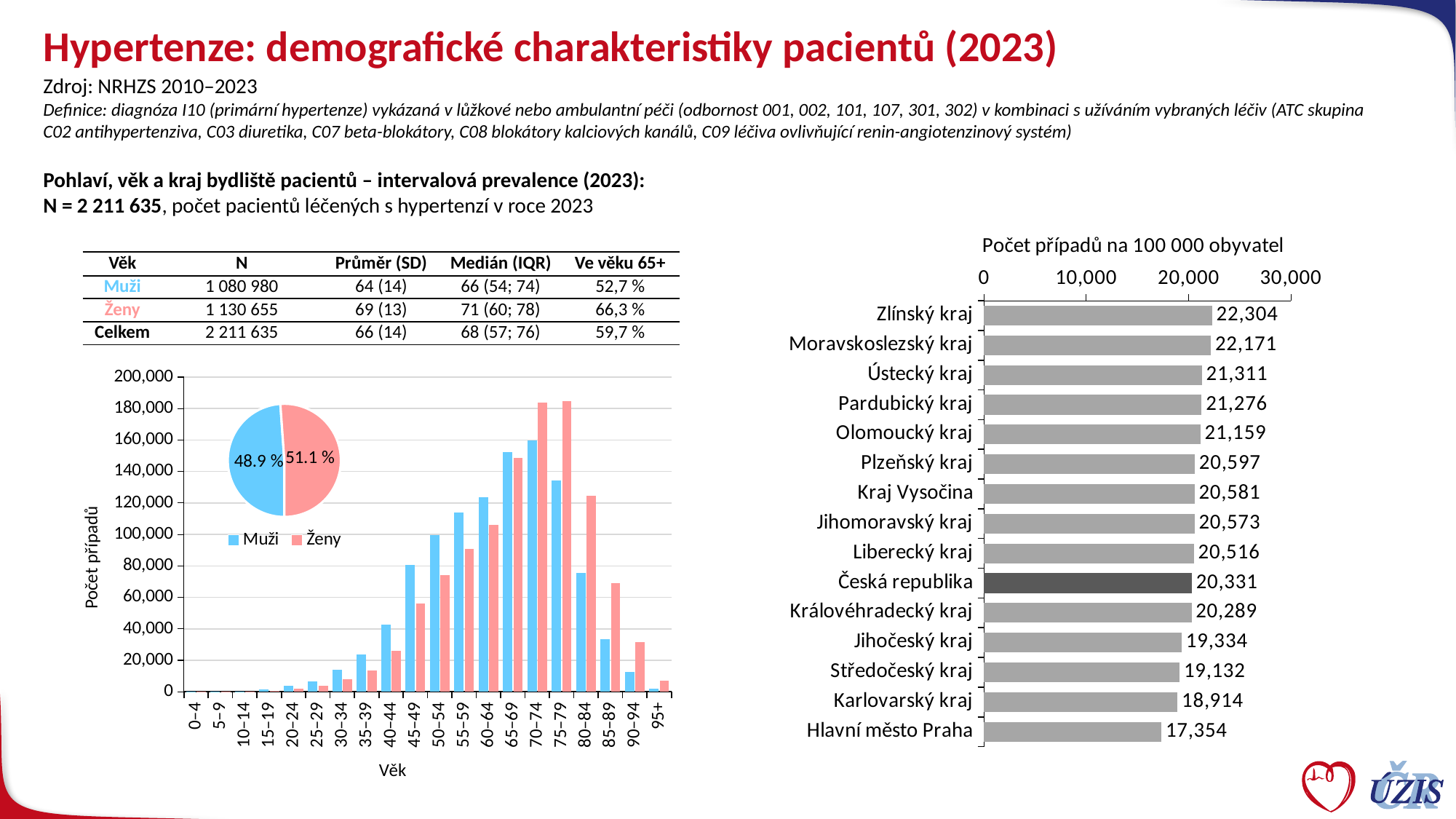

# Hypertenze: demografické charakteristiky pacientů (2023)
Zdroj: NRHZS 2010–2023
Definice: diagnóza I10 (primární hypertenze) vykázaná v lůžkové nebo ambulantní péči (odbornost 001, 002, 101, 107, 301, 302) v kombinaci s užíváním vybraných léčiv (ATC skupina C02 antihypertenziva, C03 diuretika, C07 beta-blokátory, C08 blokátory kalciových kanálů, C09 léčiva ovlivňující renin-angiotenzinový systém)
Pohlaví, věk a kraj bydliště pacientů – intervalová prevalence (2023):
N = 2 211 635, počet pacientů léčených s hypertenzí v roce 2023

### Chart

| Category | Řada 1 | Řada 2 | Řada 3 |
|---|---|---|---|
| Zlínský kraj | 22303.714847340463 | None | None |
| Moravskoslezský kraj | 22171.28529932958 | None | None |
| Ústecký kraj | 21310.791657233975 | None | None |
| Pardubický kraj | 21275.917606810526 | None | None |
| Olomoucký kraj | 21159.152325416013 | None | None |
| Plzeňský kraj | 20597.29770481916 | None | None |
| Kraj Vysočina | 20581.25523433375 | None | None |
| Jihomoravský kraj | 20572.648398690566 | None | None |
| Liberecký kraj | 20516.150516150516 | None | None |
| Česká republika | 20331.186439618454 | None | 20331.186439618454 |
| Královéhradecký kraj | 20288.771955669174 | None | None |
| Jihočeský kraj | 19333.779763269824 | None | None |
| Středočeský kraj | 19132.30955495081 | None | None |
| Karlovarský kraj | 18914.172576992445 | None | None |
| Hlavní město Praha | 17354.00564928176 | None | None |
| Věk | N | Průměr (SD) | Medián (IQR) | Ve věku 65+ |
| --- | --- | --- | --- | --- |
| Muži | 1 080 980 | 64 (14) | 66 (54; 74) | 52,7 % |
| Ženy | 1 130 655 | 69 (13) | 71 (60; 78) | 66,3 % |
| Celkem | 2 211 635 | 66 (14) | 68 (57; 76) | 59,7 % |

### Chart

| Category | Muži | Ženy |
|---|---|---|
| 0–4 | 14.0 | 5.0 |
| 5–9 | 32.0 | 39.0 |
| 10–14 | 213.0 | 150.0 |
| 15–19 | 1646.0 | 641.0 |
| 20–24 | 4021.0 | 2098.0 |
| 25–29 | 6699.0 | 3903.0 |
| 30–34 | 14002.0 | 7814.0 |
| 35–39 | 23821.0 | 13344.0 |
| 40–44 | 42761.0 | 26248.0 |
| 45–49 | 80874.0 | 55954.0 |
| 50–54 | 99512.0 | 74199.0 |
| 55–59 | 113933.0 | 90588.0 |
| 60–64 | 123479.0 | 105875.0 |
| 65–69 | 152483.0 | 148749.0 |
| 70–74 | 159655.0 | 183866.0 |
| 75–79 | 134464.0 | 184855.0 |
| 80–84 | 75524.0 | 124723.0 |
| 85–89 | 33321.0 | 68888.0 |
| 90–94 | 12462.0 | 31474.0 |
| 95+ | 2064.0 | 7242.0 |

### Chart

| Category | Podíl |
|---|---|
| Muži | 0.4887696206652544 |
| Ženy | 0.5112303793347456 |